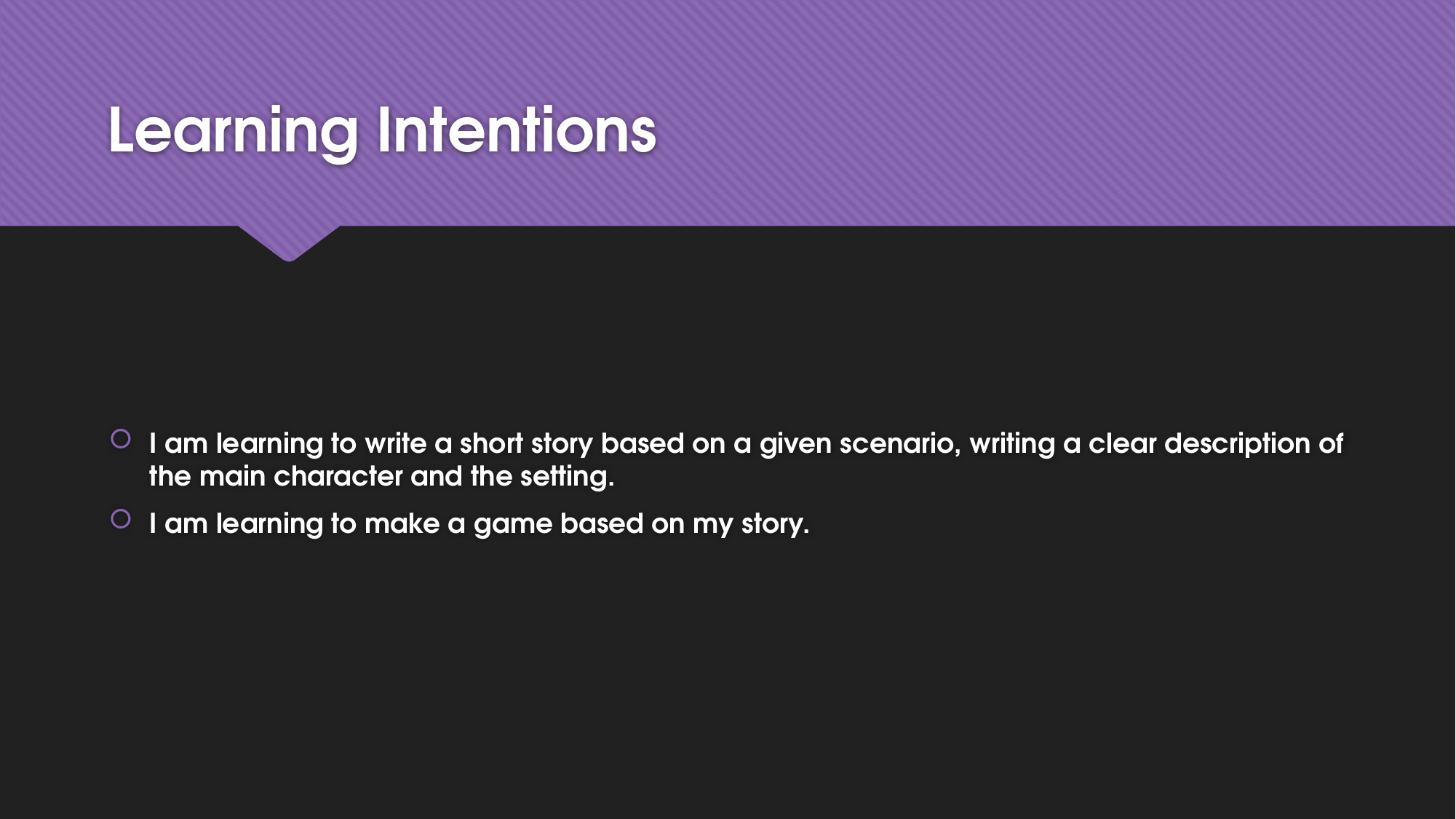

# Learning Intentions
I am learning to write a short story based on a given scenario, writing a clear description of the main character and the setting.
I am learning to make a game based on my story.